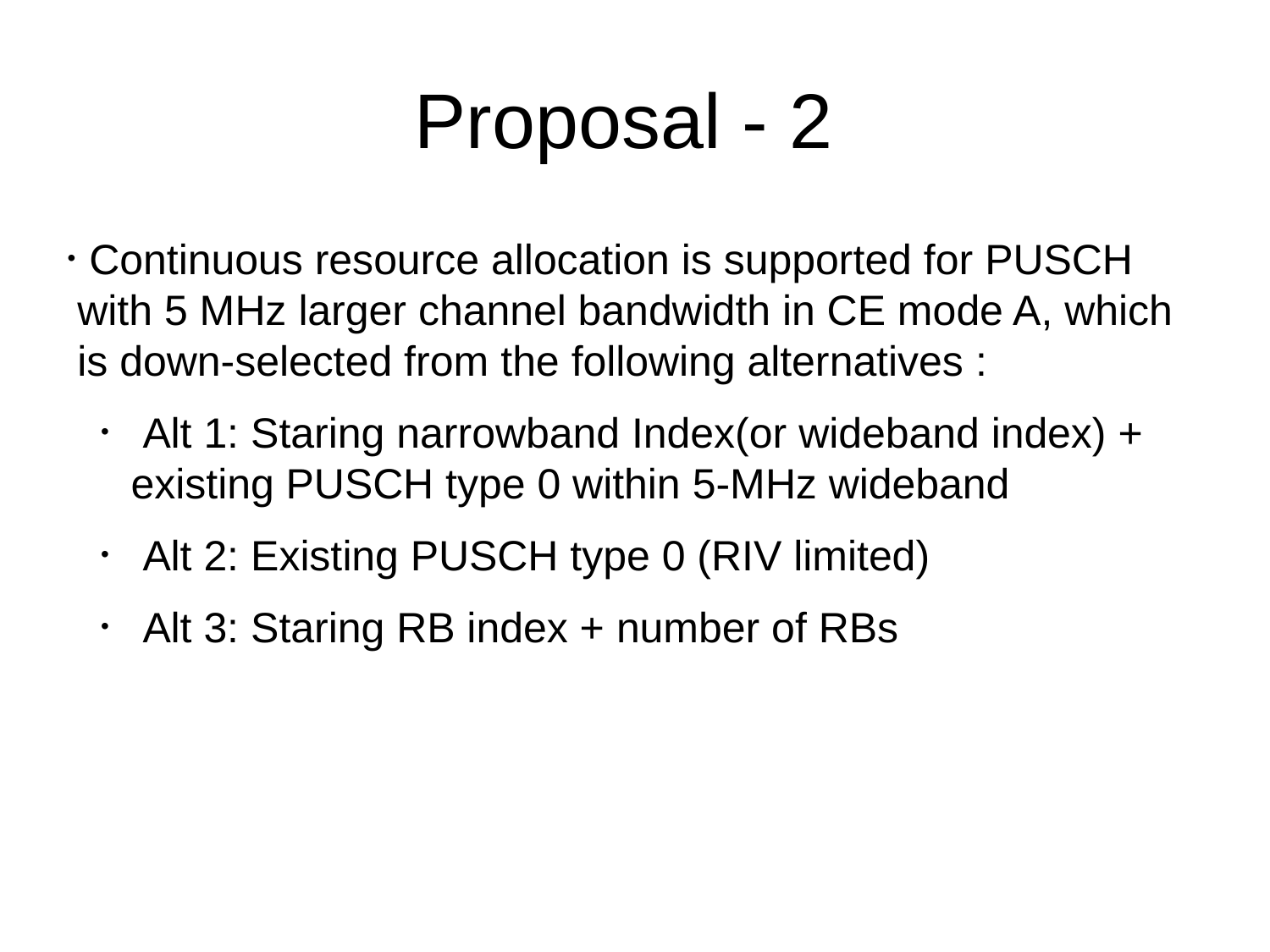

# Proposal - 2
 Continuous resource allocation is supported for PUSCH with 5 MHz larger channel bandwidth in CE mode A, which is down-selected from the following alternatives :
 Alt 1: Staring narrowband Index(or wideband index) + existing PUSCH type 0 within 5-MHz wideband
 Alt 2: Existing PUSCH type 0 (RIV limited)
 Alt 3: Staring RB index + number of RBs